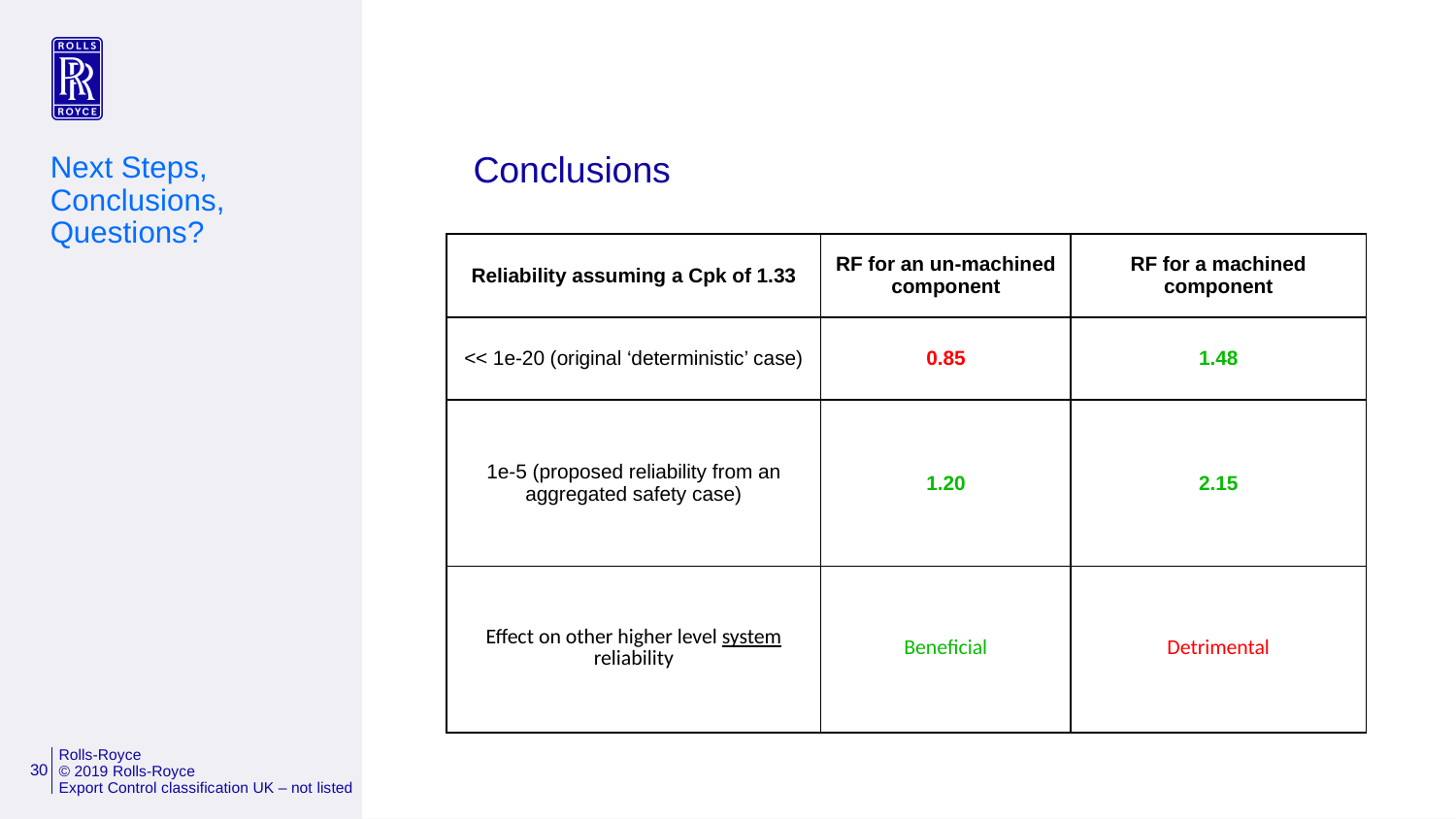

Next Steps, Conclusions, Questions?

# Conclusions
| Reliability assuming a Cpk of 1.33 | RF for an un-machined component | RF for a machined component |
| --- | --- | --- |
| << 1e-20 (original ‘deterministic’ case) | 0.85 | 1.48 |
| 1e-5 (proposed reliability from an aggregated safety case) | 1.20 | 2.15 |
| Effect on other higher level system reliability | Beneficial | Detrimental |